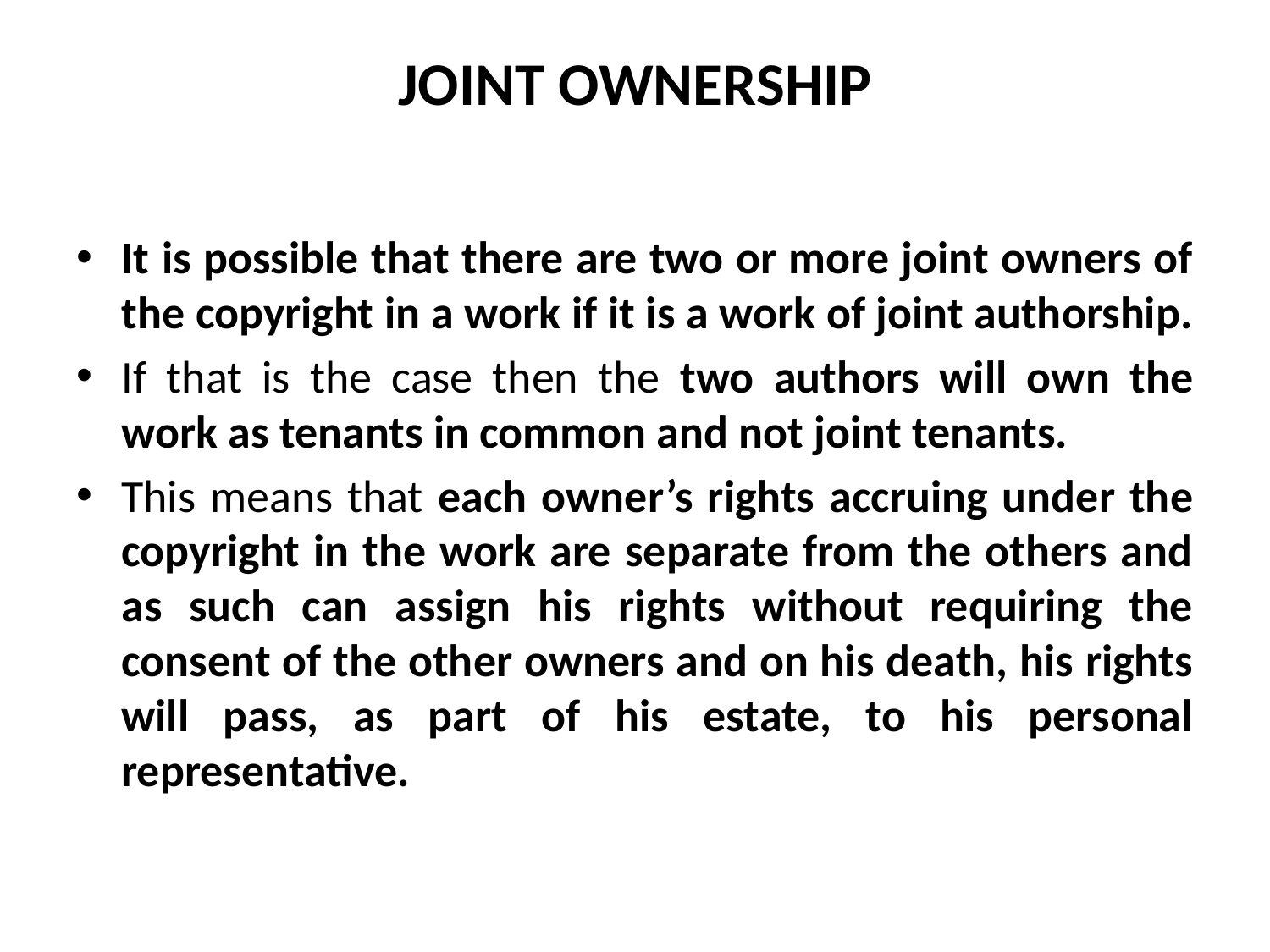

# JOINT OWNERSHIP
It is possible that there are two or more joint owners of the copyright in a work if it is a work of joint authorship.
If that is the case then the two authors will own the work as tenants in common and not joint tenants.
This means that each owner’s rights accruing under the copyright in the work are separate from the others and as such can assign his rights without requiring the consent of the other owners and on his death, his rights will pass, as part of his estate, to his personal representative.